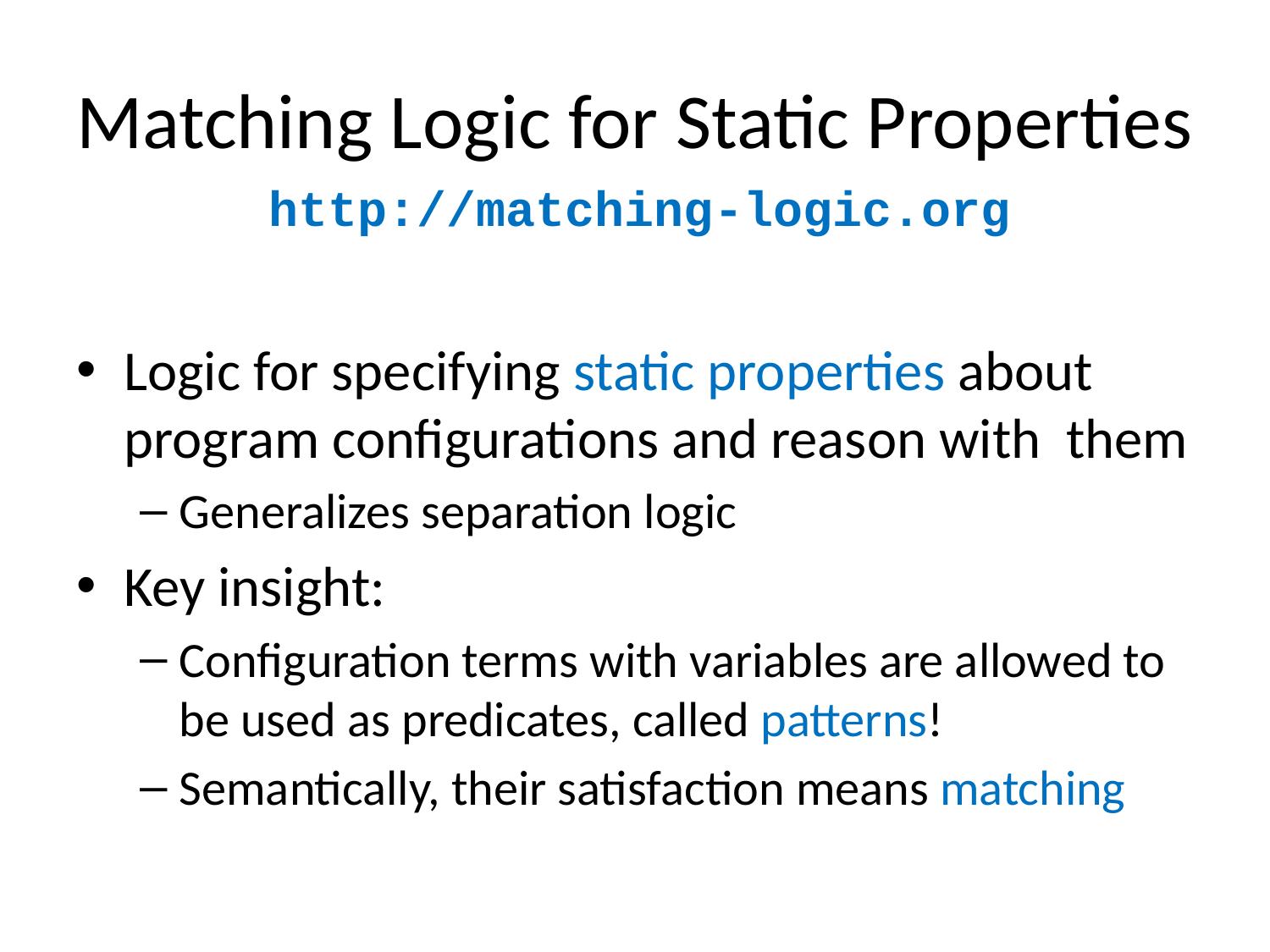

# Matching Logic for Static Properties
http://matching-logic.org
Logic for specifying static properties about program configurations and reason with  them
Generalizes separation logic
Key insight:
Configuration terms with variables are allowed to be used as predicates, called patterns!
Semantically, their satisfaction means matching